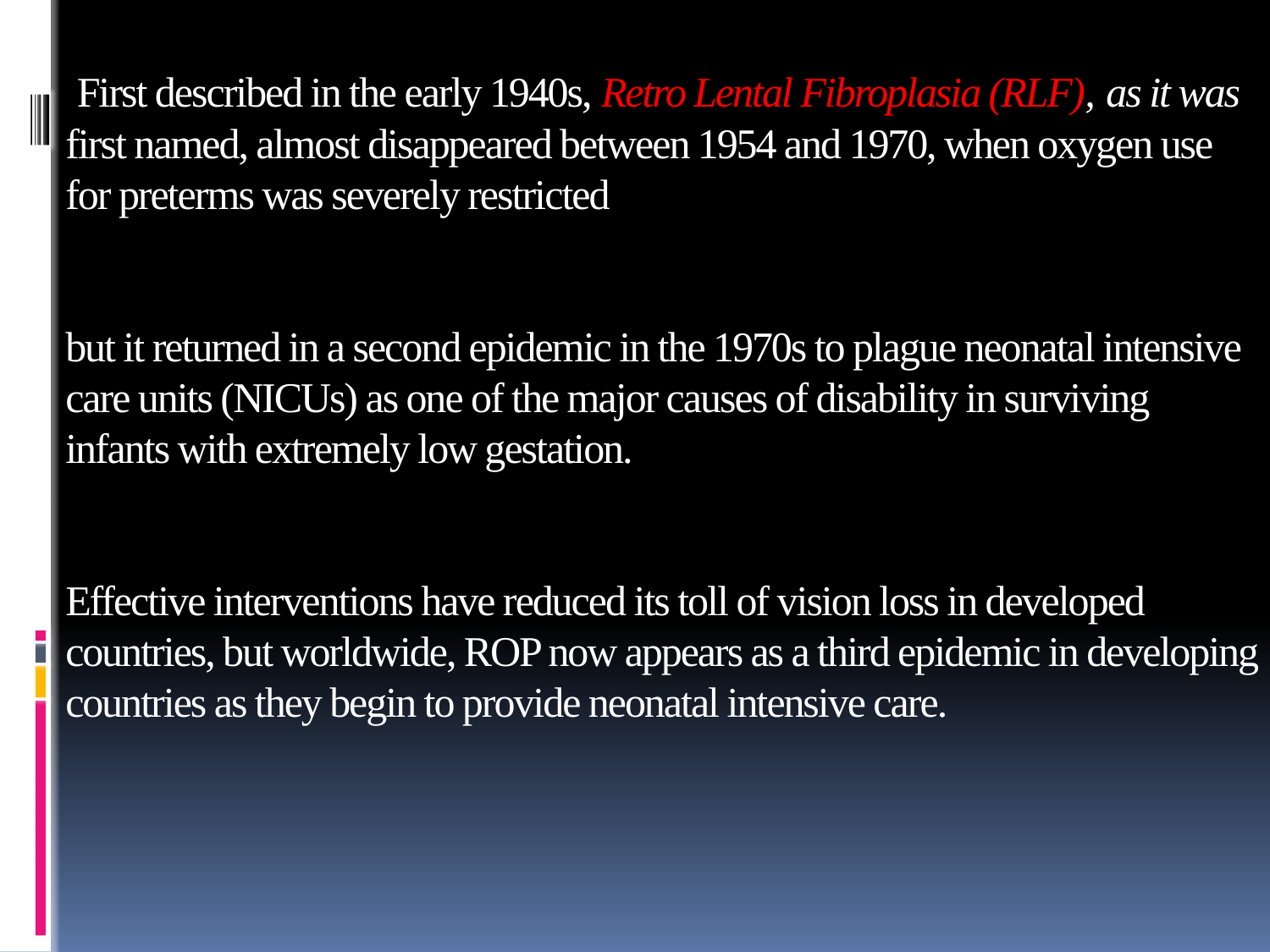

# First described in the early 1940s, Retro Lental Fibroplasia (RLF), as it was first named, almost disappeared between 1954 and 1970, when oxygen use for preterms was severely restricted but it returned in a second epidemic in the 1970s to plague neonatal intensive care units (NICUs) as one of the major causes of disability in surviving infants with extremely low gestation. Effective interventions have reduced its toll of vision loss in developed countries, but worldwide, ROP now appears as a third epidemic in developing countries as they begin to provide neonatal intensive care.